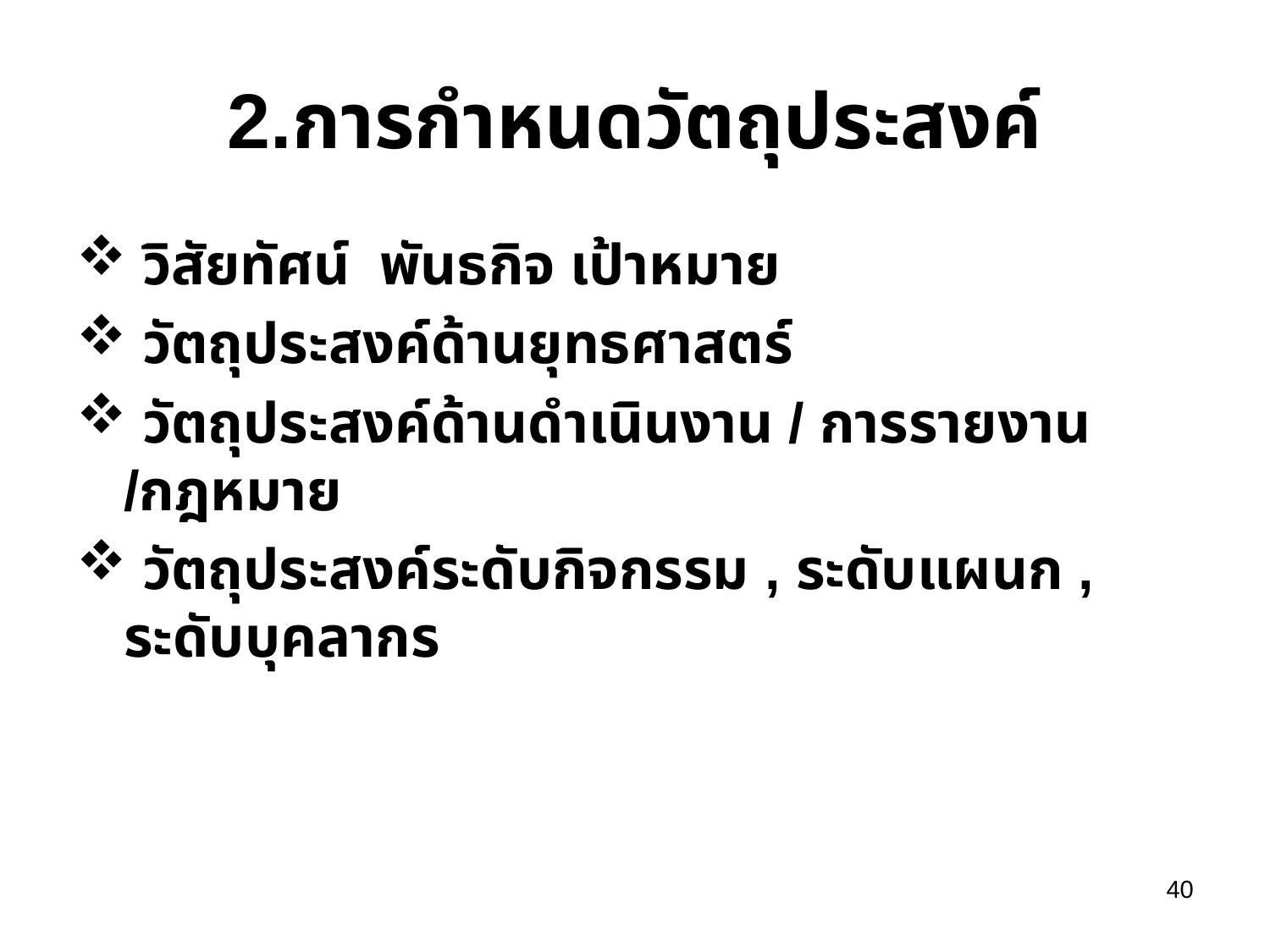

# 2.การกำหนดวัตถุประสงค์
 วิสัยทัศน์  พันธกิจ เป้าหมาย
 วัตถุประสงค์ด้านยุทธศาสตร์
 วัตถุประสงค์ด้านดำเนินงาน / การรายงาน /กฎหมาย
 วัตถุประสงค์ระดับกิจกรรม , ระดับแผนก , ระดับบุคลากร
40